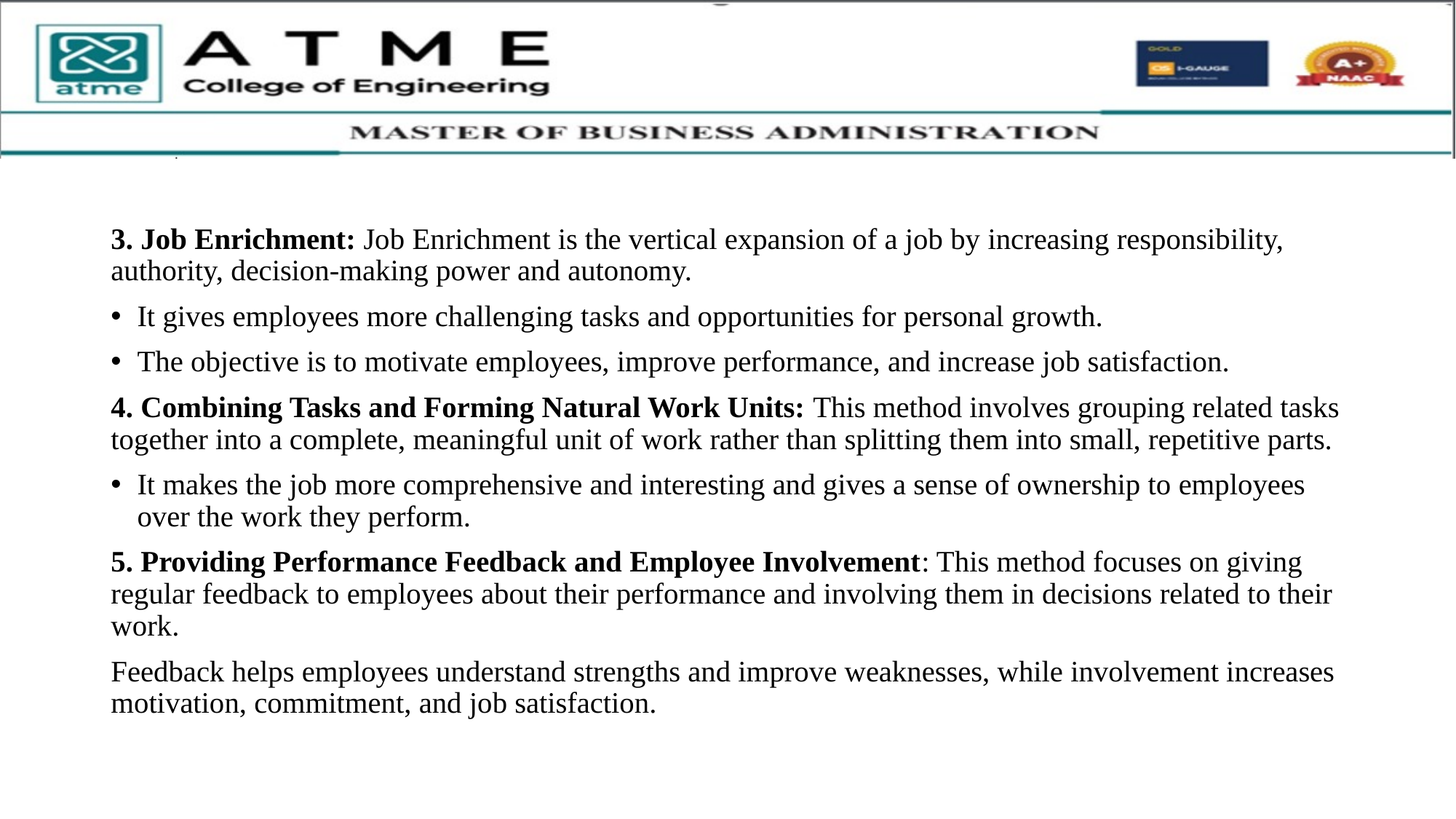

3. Job Enrichment: Job Enrichment is the vertical expansion of a job by increasing responsibility, authority, decision-making power and autonomy.
It gives employees more challenging tasks and opportunities for personal growth.
The objective is to motivate employees, improve performance, and increase job satisfaction.
4. Combining Tasks and Forming Natural Work Units: This method involves grouping related tasks together into a complete, meaningful unit of work rather than splitting them into small, repetitive parts.
It makes the job more comprehensive and interesting and gives a sense of ownership to employees over the work they perform.
5. Providing Performance Feedback and Employee Involvement: This method focuses on giving regular feedback to employees about their performance and involving them in decisions related to their work.
Feedback helps employees understand strengths and improve weaknesses, while involvement increases motivation, commitment, and job satisfaction.